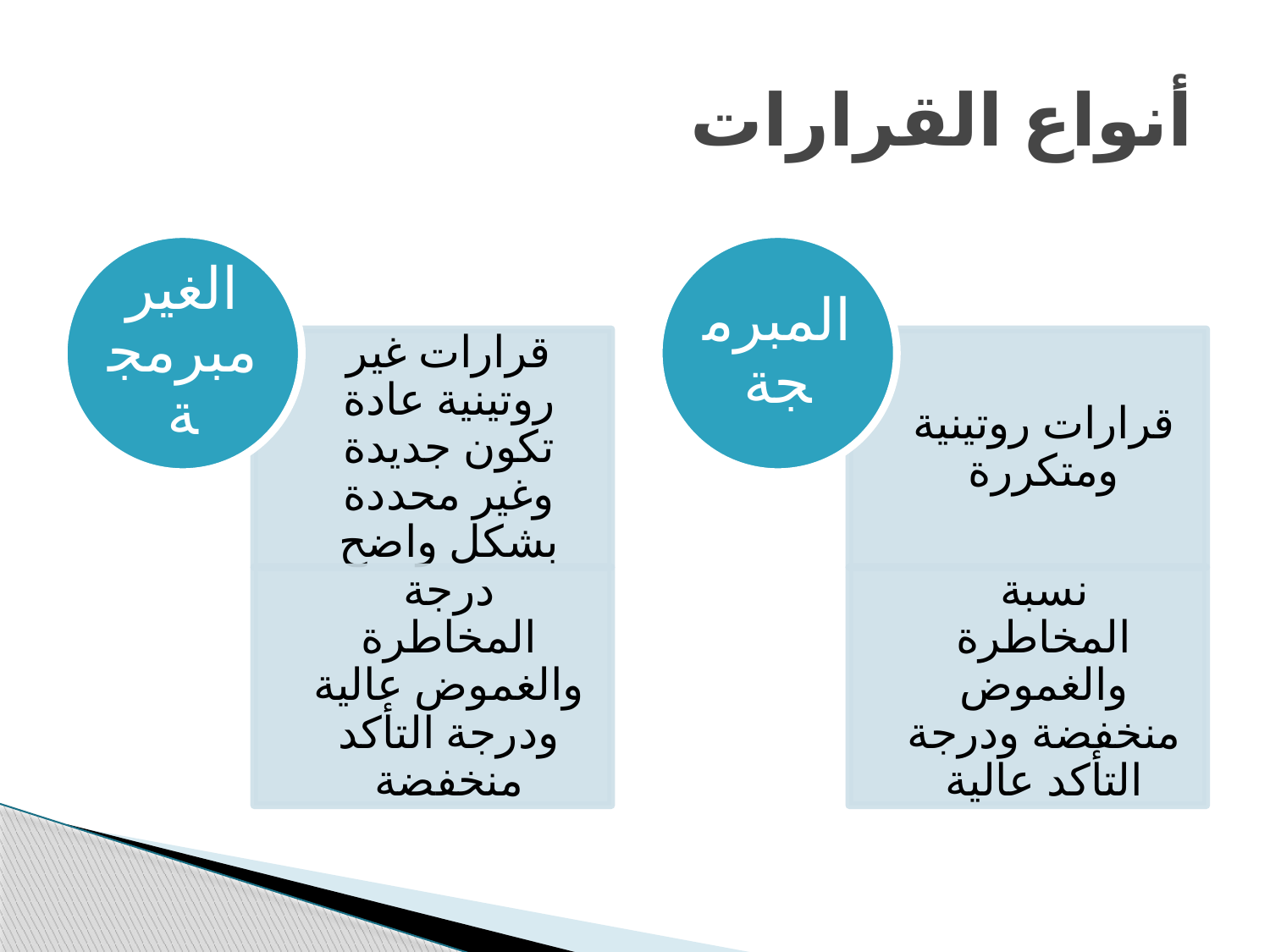

# أنواع القرارات
قرارات غير روتينية عادة تكون جديدة وغير محددة بشكل واضح
درجة المخاطرة والغموض عالية ودرجة التأكد منخفضة
الغير مبرمجة
قرارات روتينية ومتكررة
نسبة المخاطرة والغموض منخفضة ودرجة التأكد عالية
المبرمجة